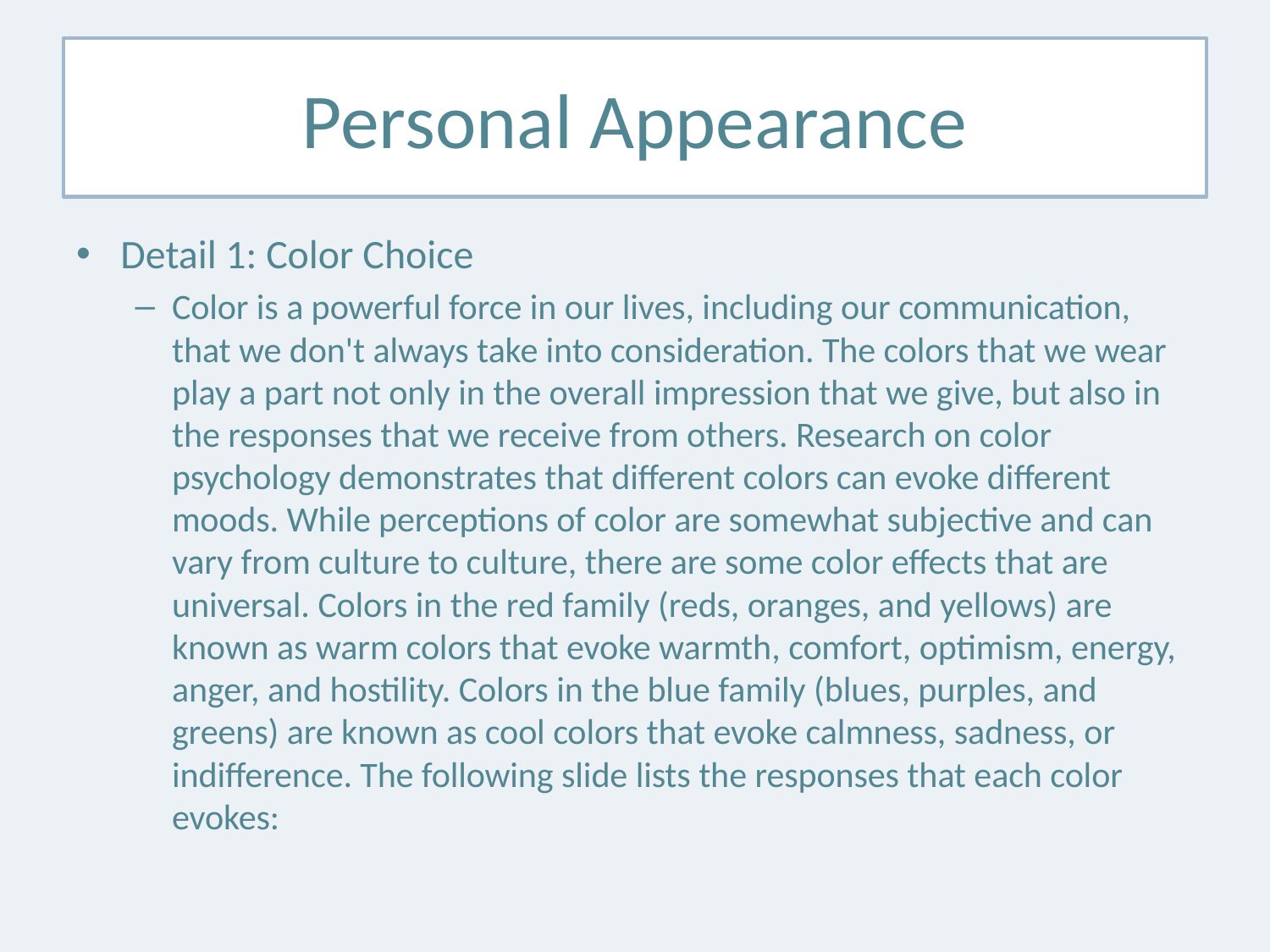

# Personal Appearance
Detail 1: Color Choice
Color is a powerful force in our lives, including our communication, that we don't always take into consideration. The colors that we wear play a part not only in the overall impression that we give, but also in the responses that we receive from others. Research on color psychology demonstrates that different colors can evoke different moods. While perceptions of color are somewhat subjective and can vary from culture to culture, there are some color effects that are universal. Colors in the red family (reds, oranges, and yellows) are known as warm colors that evoke warmth, comfort, optimism, energy, anger, and hostility. Colors in the blue family (blues, purples, and greens) are known as cool colors that evoke calmness, sadness, or indifference. The following slide lists the responses that each color evokes: